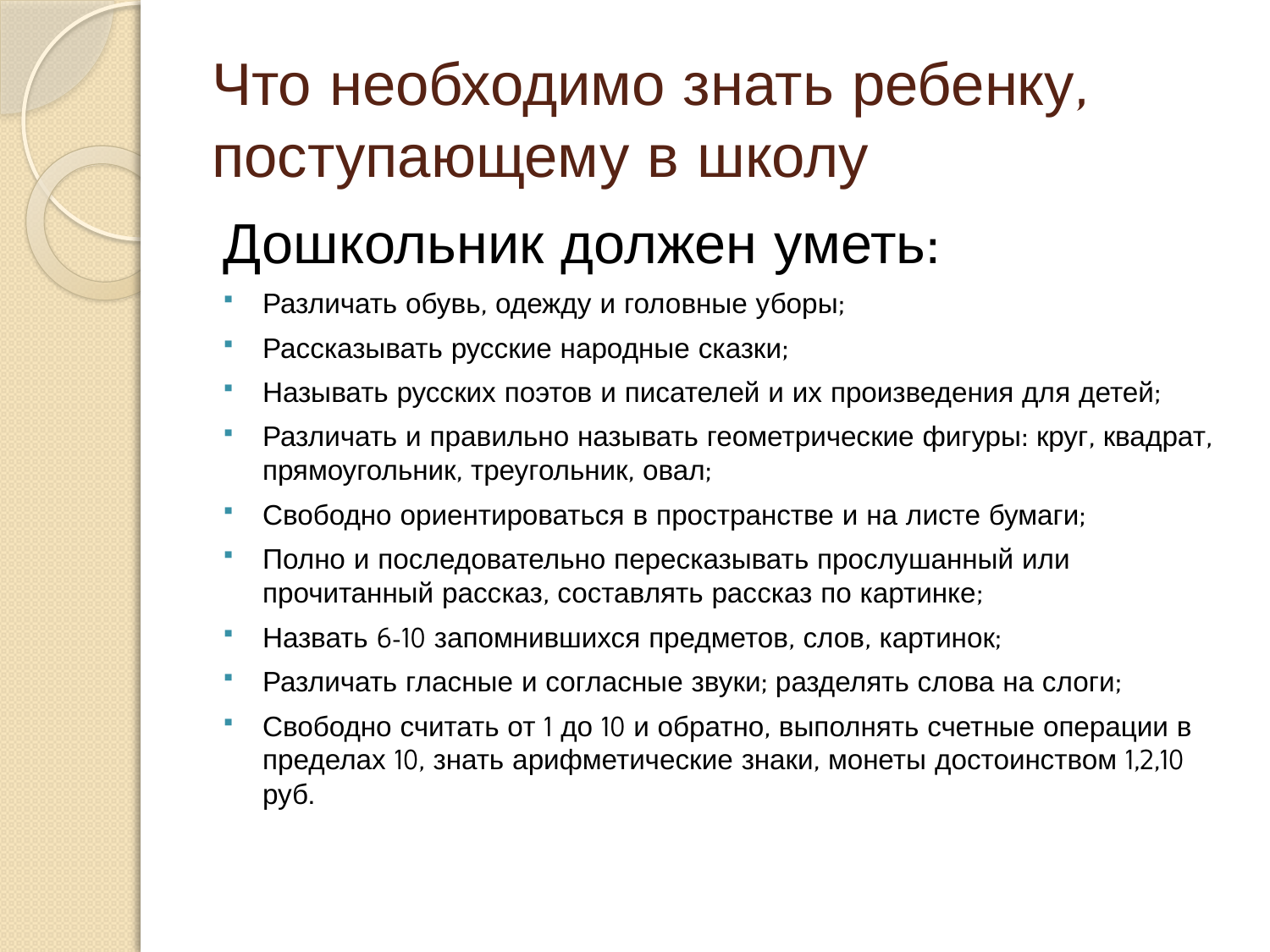

# Что необходимо знать ребенку, поступающему в школу
Дошкольник должен уметь:
Различать обувь, одежду и головные уборы;
Рассказывать русские народные сказки;
Называть русских поэтов и писателей и их произведения для детей;
Различать и правильно называть геометрические фигуры: круг, квадрат, прямоугольник, треугольник, овал;
Свободно ориентироваться в пространстве и на листе бумаги;
Полно и последовательно пересказывать прослушанный или прочитанный рассказ, составлять рассказ по картинке;
Назвать 6-10 запомнившихся предметов, слов, картинок;
Различать гласные и согласные звуки; разделять слова на слоги;
Свободно считать от 1 до 10 и обратно, выполнять счетные операции в пределах 10, знать арифметические знаки, монеты достоинством 1,2,10 руб.